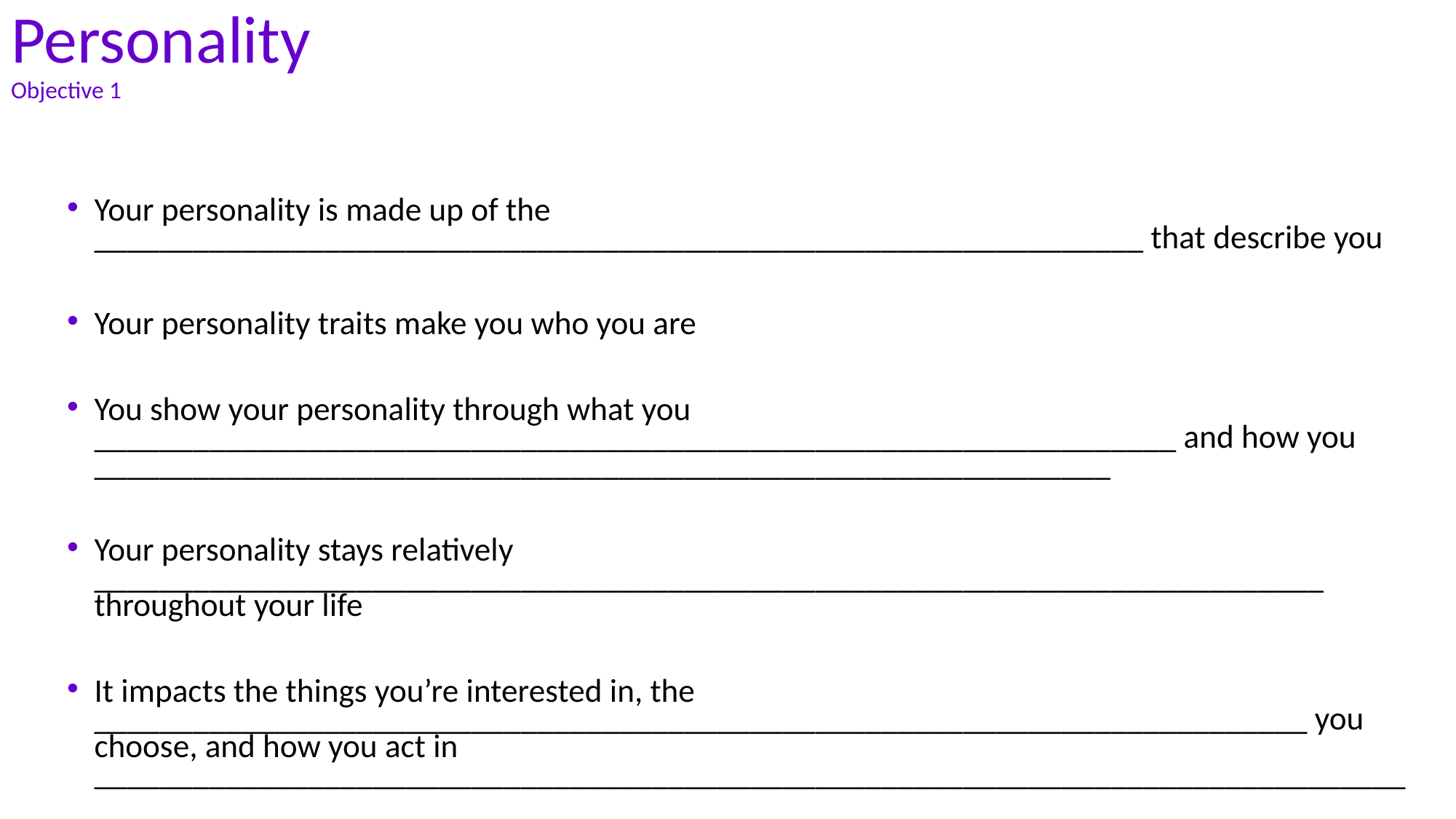

Personality
Objective 1
Your personality is made up of the ________________________________________________________________ that describe you

Your personality traits make you who you are

You show your personality through what you __________________________________________________________________ and how you ______________________________________________________________

Your personality stays relatively ___________________________________________________________________________ throughout your life

It impacts the things you’re interested in, the __________________________________________________________________________ you choose, and how you act in ________________________________________________________________________________